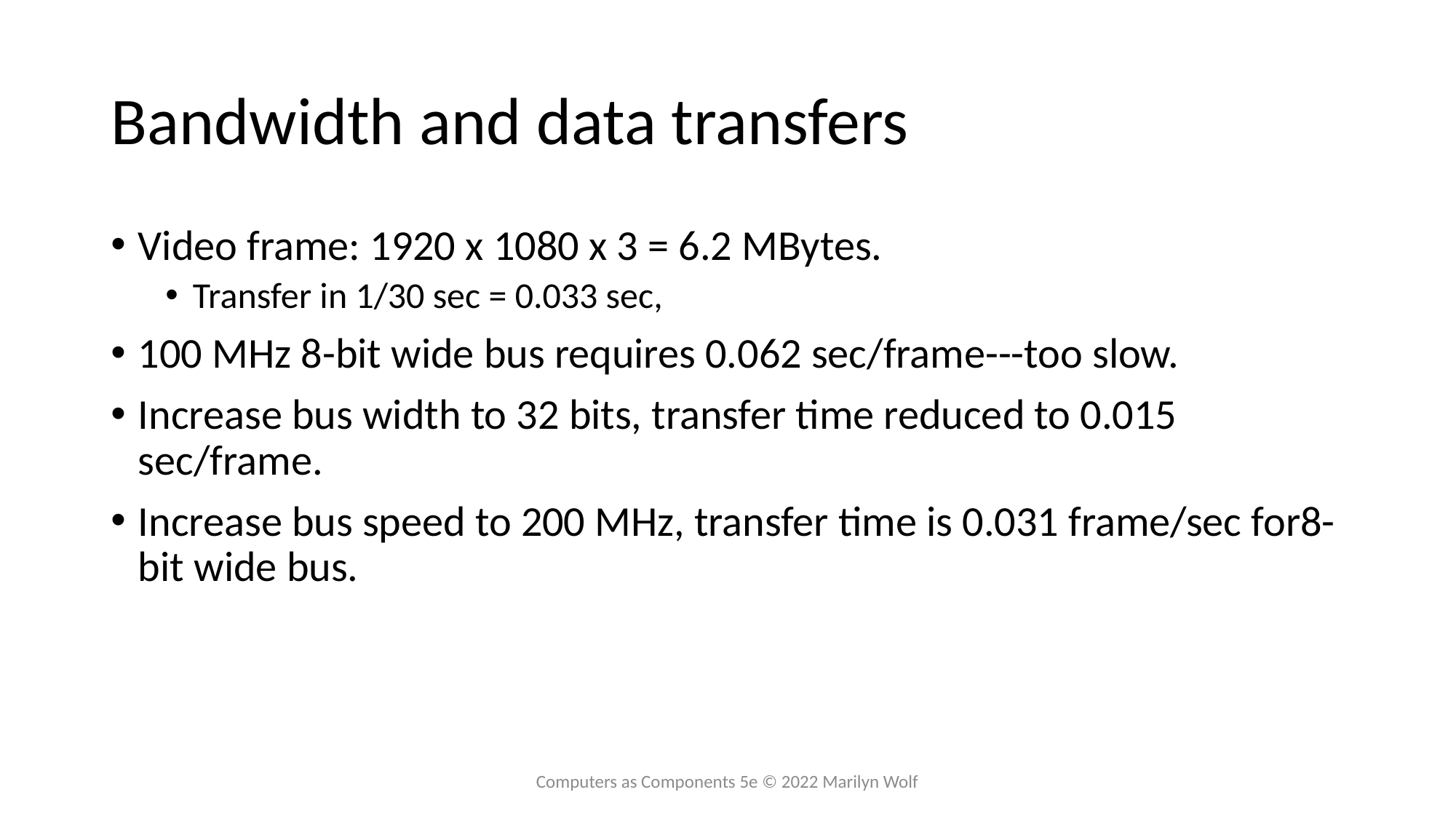

# Bandwidth and data transfers
Video frame: 1920 x 1080 x 3 = 6.2 MBytes.
Transfer in 1/30 sec = 0.033 sec,
100 MHz 8-bit wide bus requires 0.062 sec/frame---too slow.
Increase bus width to 32 bits, transfer time reduced to 0.015 sec/frame.
Increase bus speed to 200 MHz, transfer time is 0.031 frame/sec for8-bit wide bus.
Computers as Components 5e © 2022 Marilyn Wolf